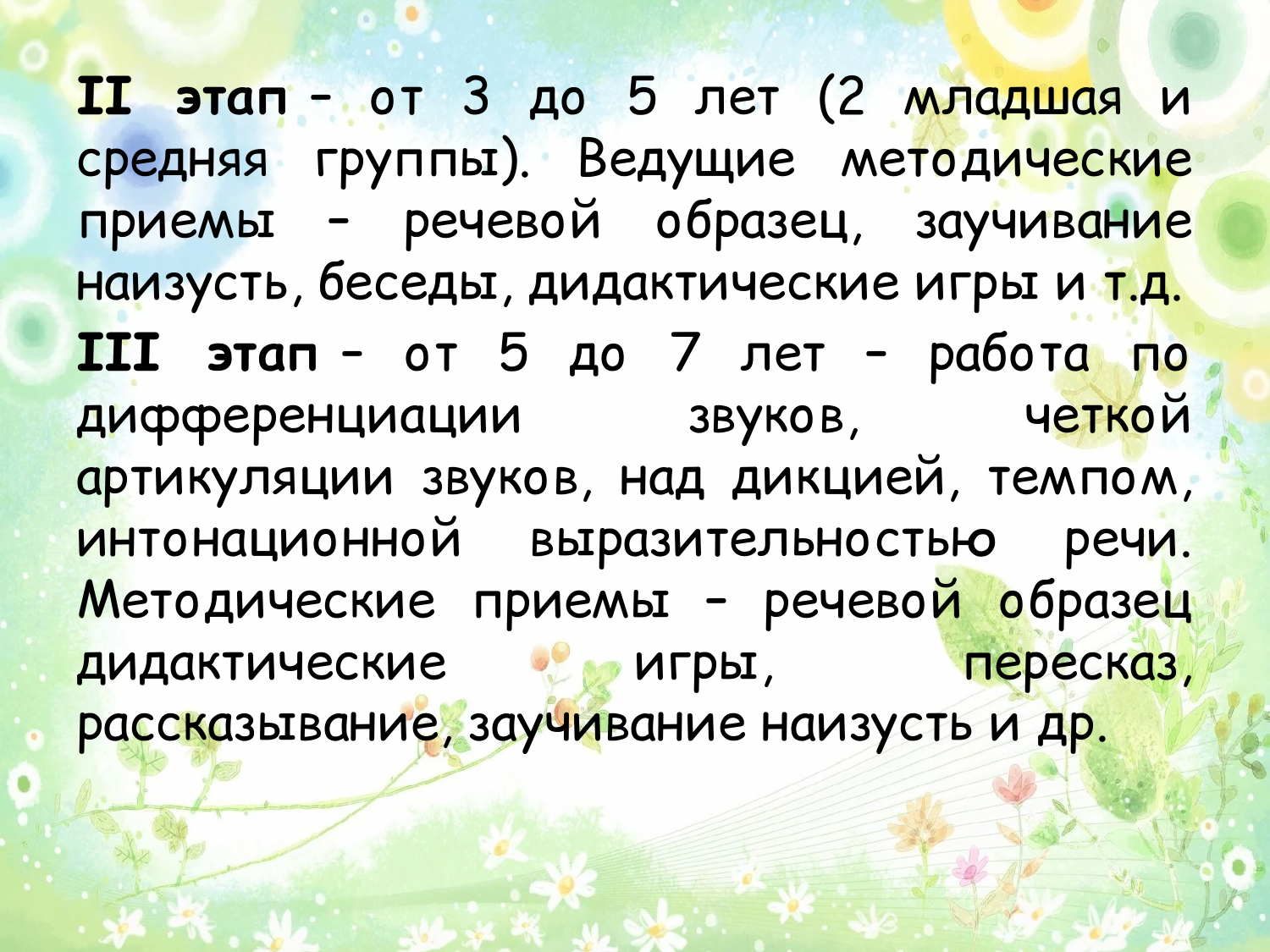

II этап – от 3 до 5 лет (2 младшая и средняя группы). Ведущие методические приемы – речевой образец, заучивание наизусть, беседы, дидактические игры и т.д.
III этап – от 5 до 7 лет – работа по дифференциации звуков, четкой артикуляции звуков, над дикцией, темпом, интонационной выразительностью речи. Методические приемы – речевой образец дидактические игры, пересказ, рассказывание, заучивание наизусть и др.